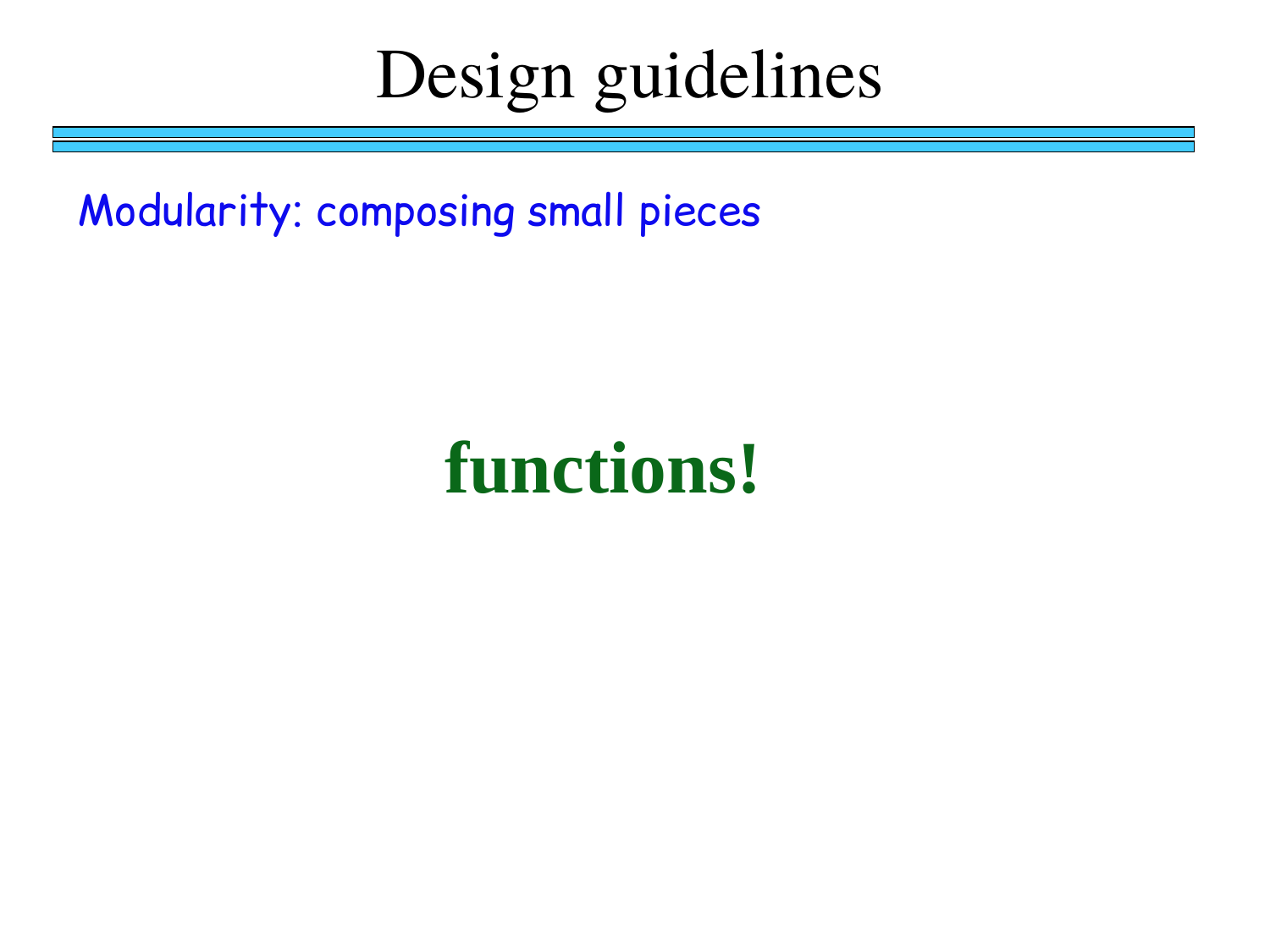

Design guidelines

Modularity: composing small pieces
functions!